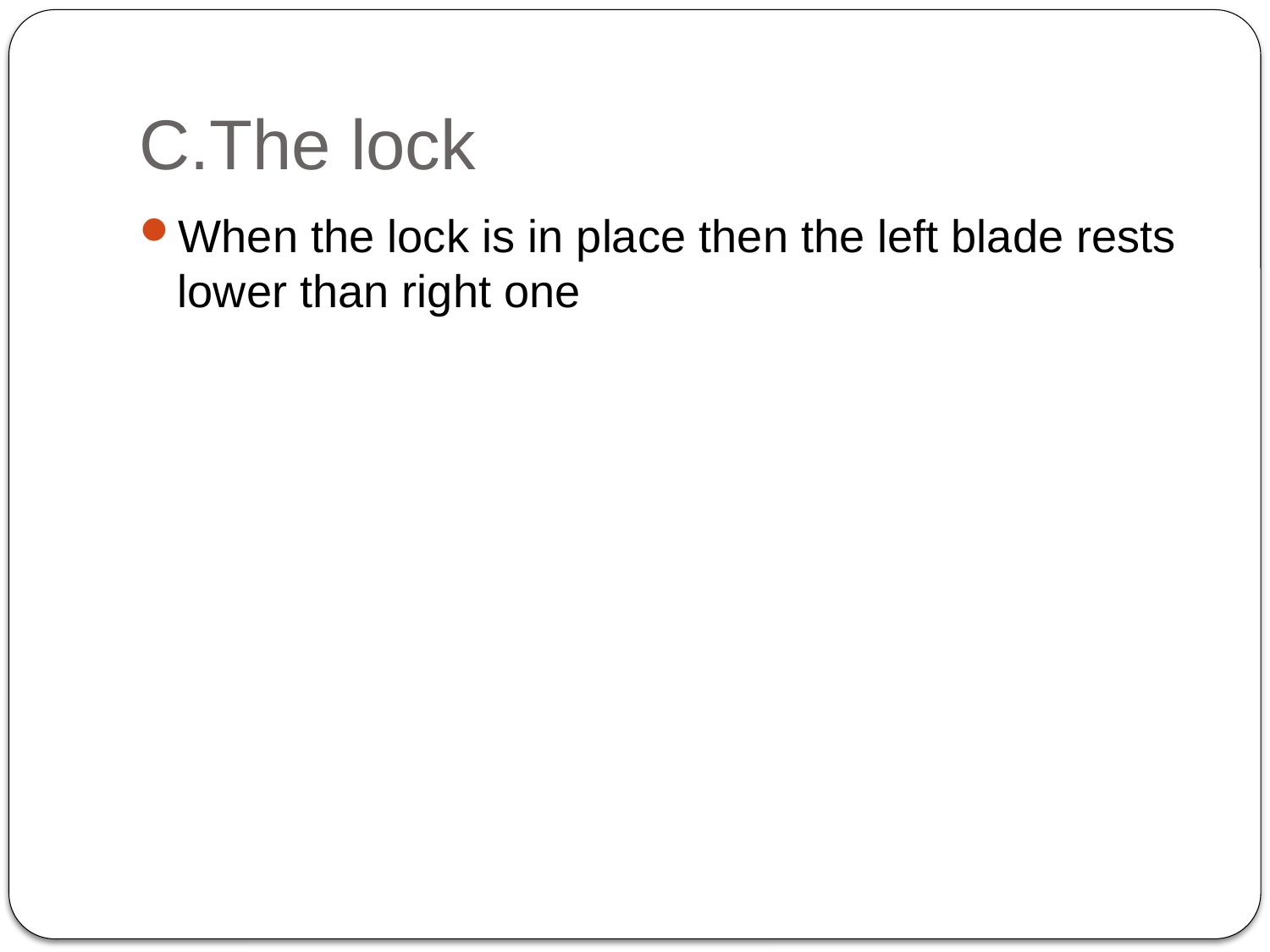

# C.The lock
When the lock is in place then the left blade rests lower than right one